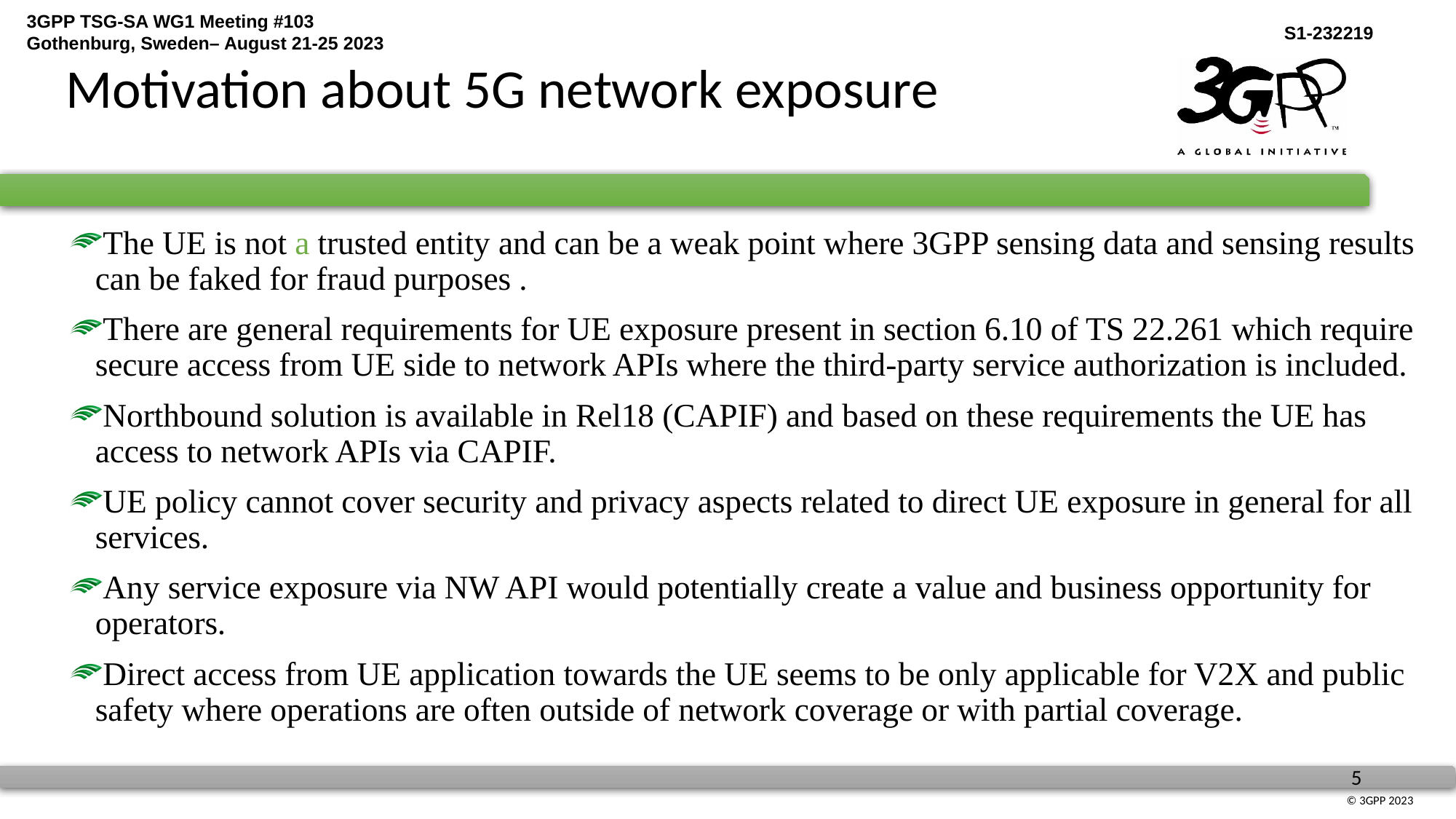

# Motivation about 5G network exposure
The UE is not a trusted entity and can be a weak point where 3GPP sensing data and sensing results can be faked for fraud purposes .
There are general requirements for UE exposure present in section 6.10 of TS 22.261 which require secure access from UE side to network APIs where the third-party service authorization is included.
Northbound solution is available in Rel18 (CAPIF) and based on these requirements the UE has access to network APIs via CAPIF.
UE policy cannot cover security and privacy aspects related to direct UE exposure in general for all services.
Any service exposure via NW API would potentially create a value and business opportunity for operators.
Direct access from UE application towards the UE seems to be only applicable for V2X and public safety where operations are often outside of network coverage or with partial coverage.